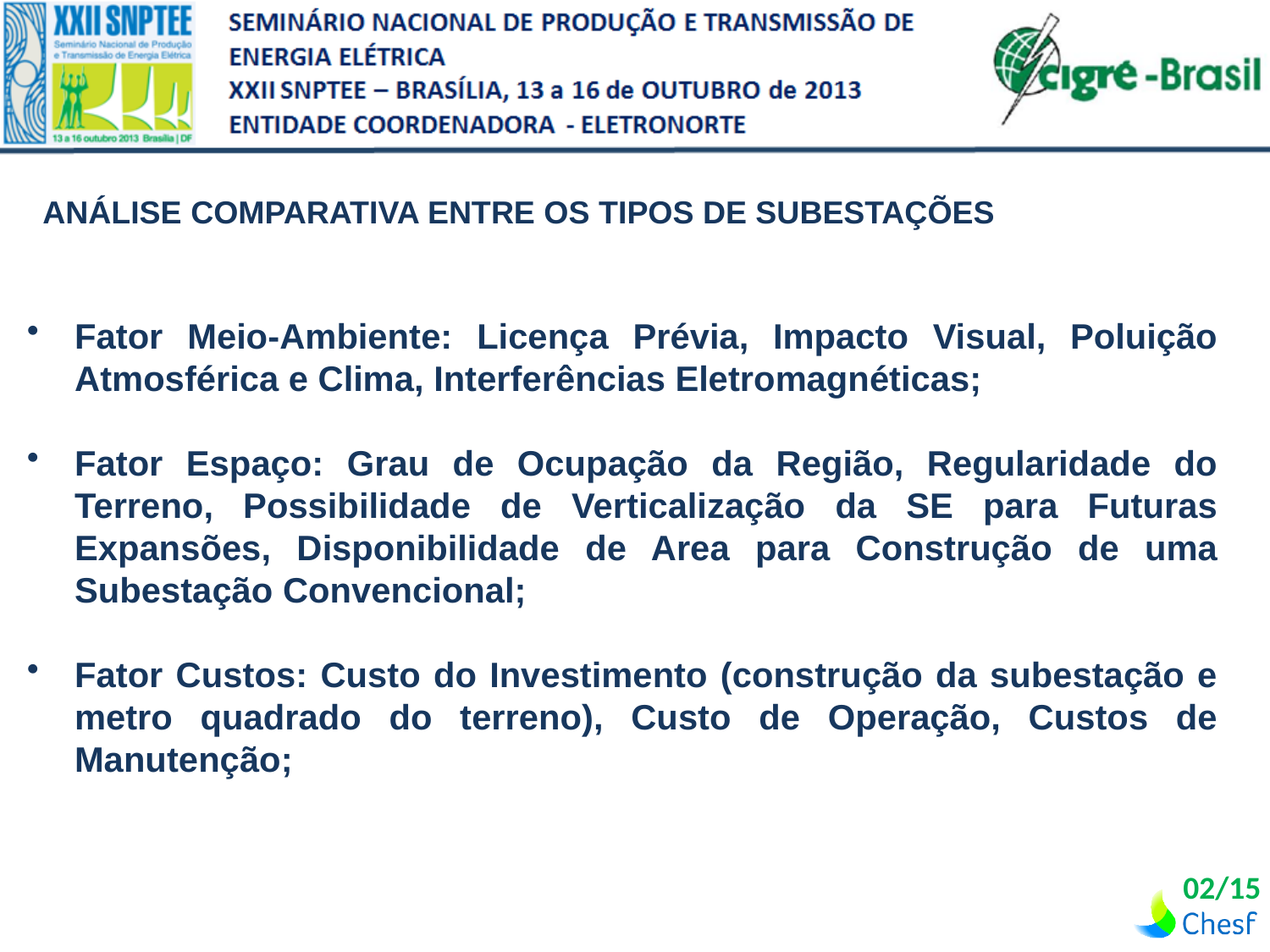

| ANÁLISE COMPARATIVA ENTRE OS TIPOS DE SUBESTAÇÕES |
| --- |
Fator Meio-Ambiente: Licença Prévia, Impacto Visual, Poluição Atmosférica e Clima, Interferências Eletromagnéticas;

Fator Espaço: Grau de Ocupação da Região, Regularidade do Terreno, Possibilidade de Verticalização da SE para Futuras Expansões, Disponibilidade de Area para Construção de uma Subestação Convencional;

Fator Custos: Custo do Investimento (construção da subestação e metro quadrado do terreno), Custo de Operação, Custos de Manutenção;
02/15